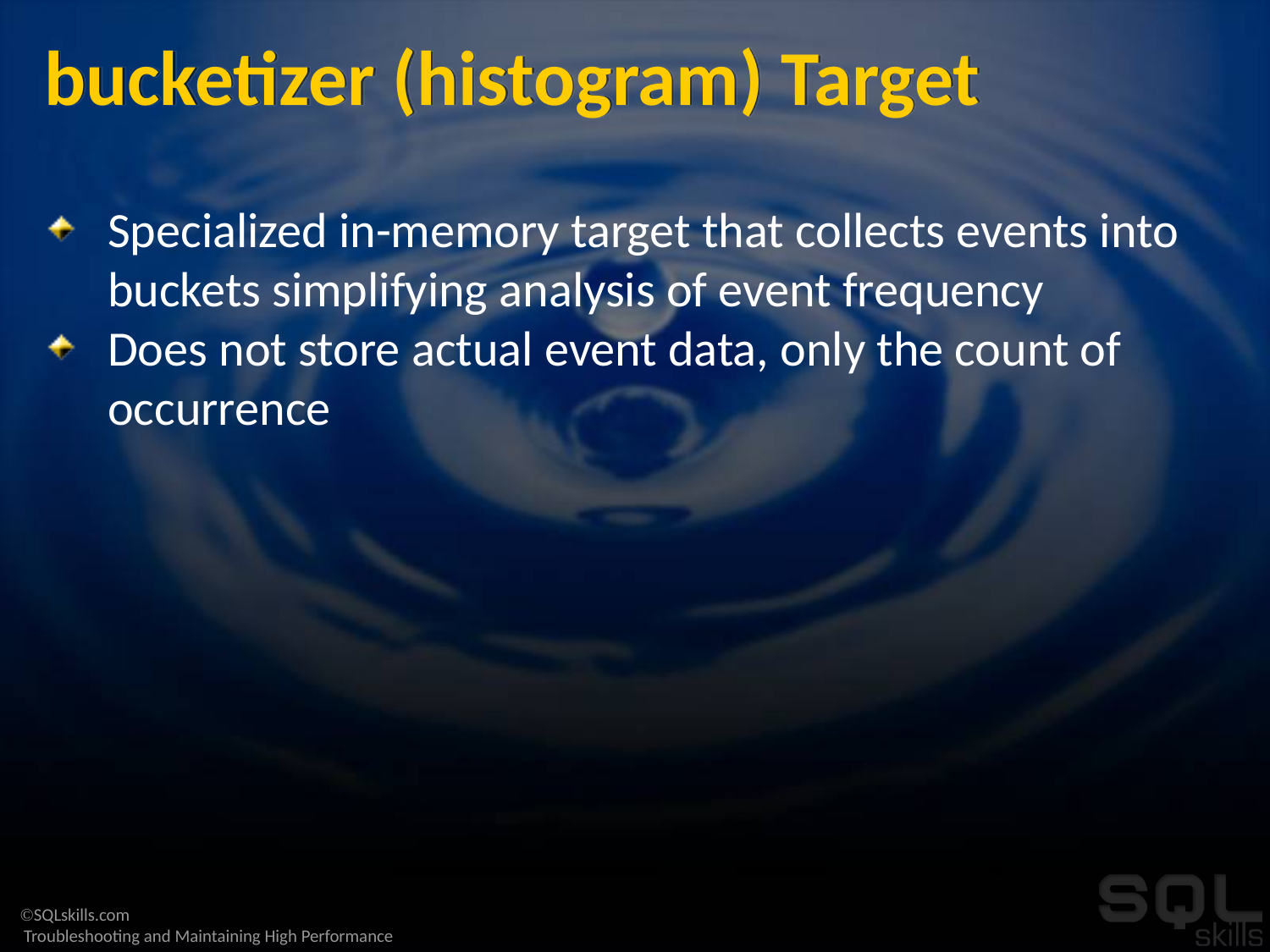

# bucketizer (histogram) Target
Specialized in-memory target that collects events into buckets simplifying analysis of event frequency
Does not store actual event data, only the count of occurrence